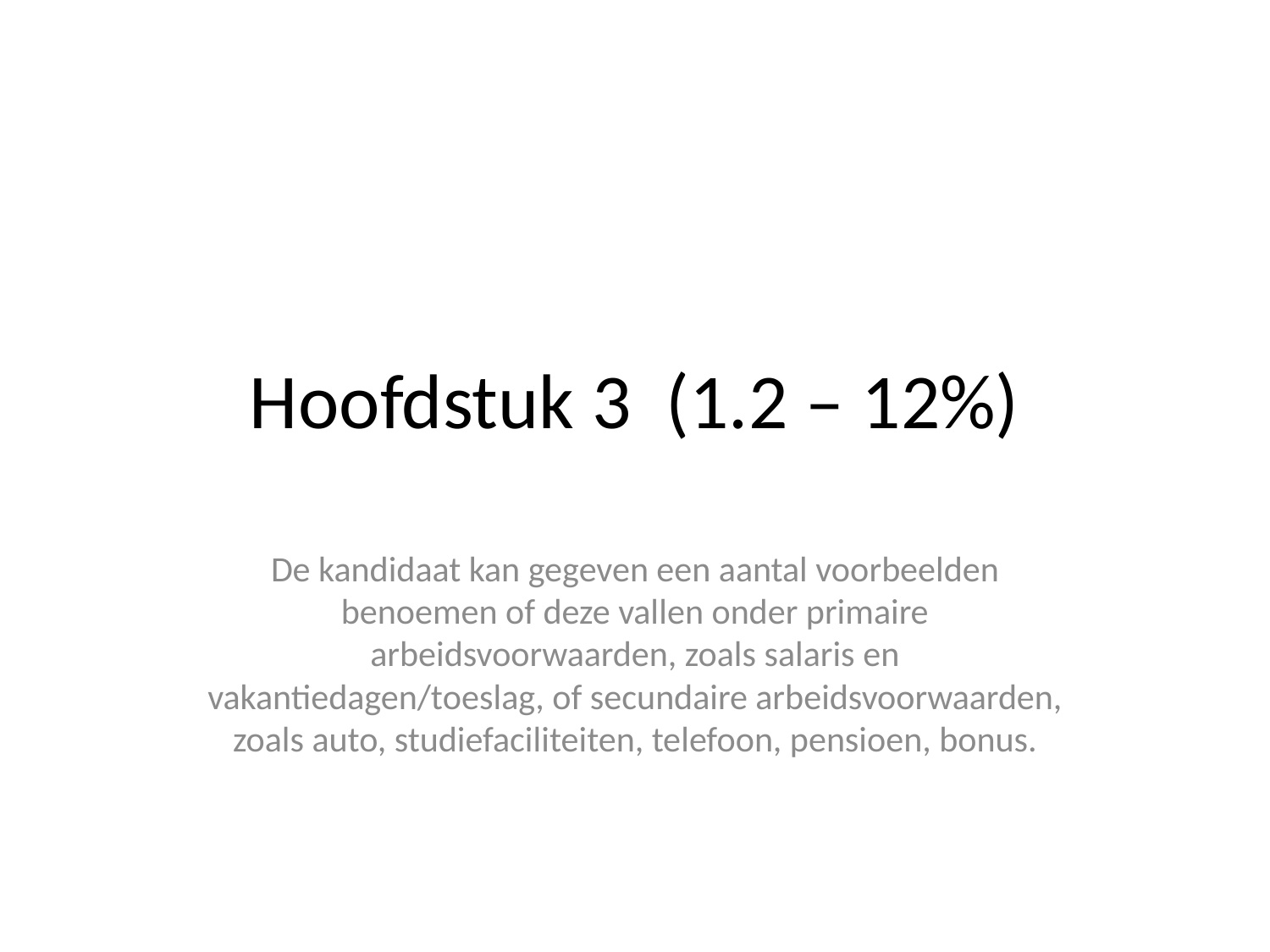

# Hoofdstuk 3  (1.2 – 12%)
De kandidaat kan gegeven een aantal voorbeelden benoemen of deze vallen onder primaire arbeidsvoorwaarden, zoals salaris en vakantiedagen/toeslag, of secundaire arbeidsvoorwaarden, zoals auto, studiefaciliteiten, telefoon, pensioen, bonus.